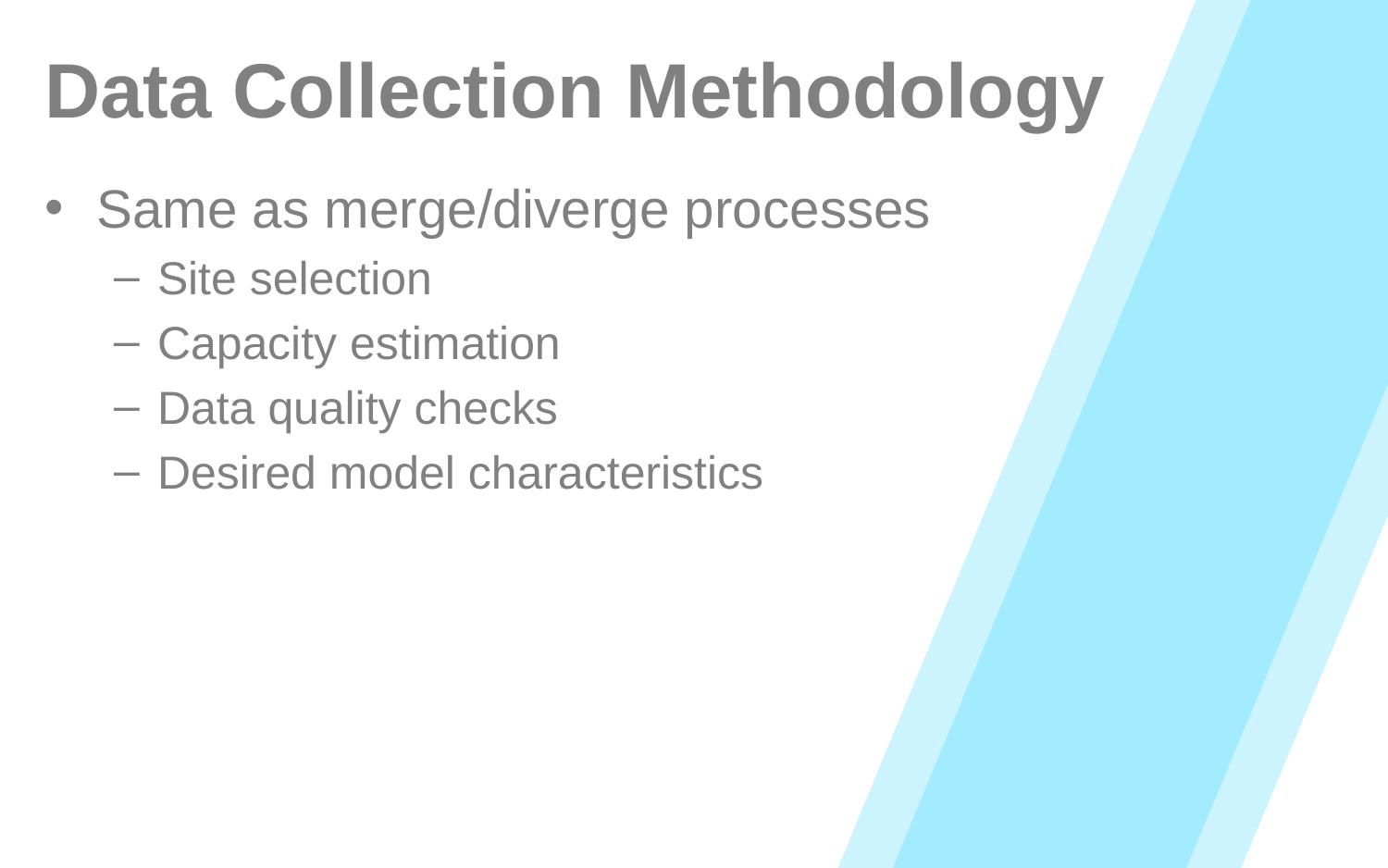

# Data Collection Methodology
Same as merge/diverge processes
Site selection
Capacity estimation
Data quality checks
Desired model characteristics